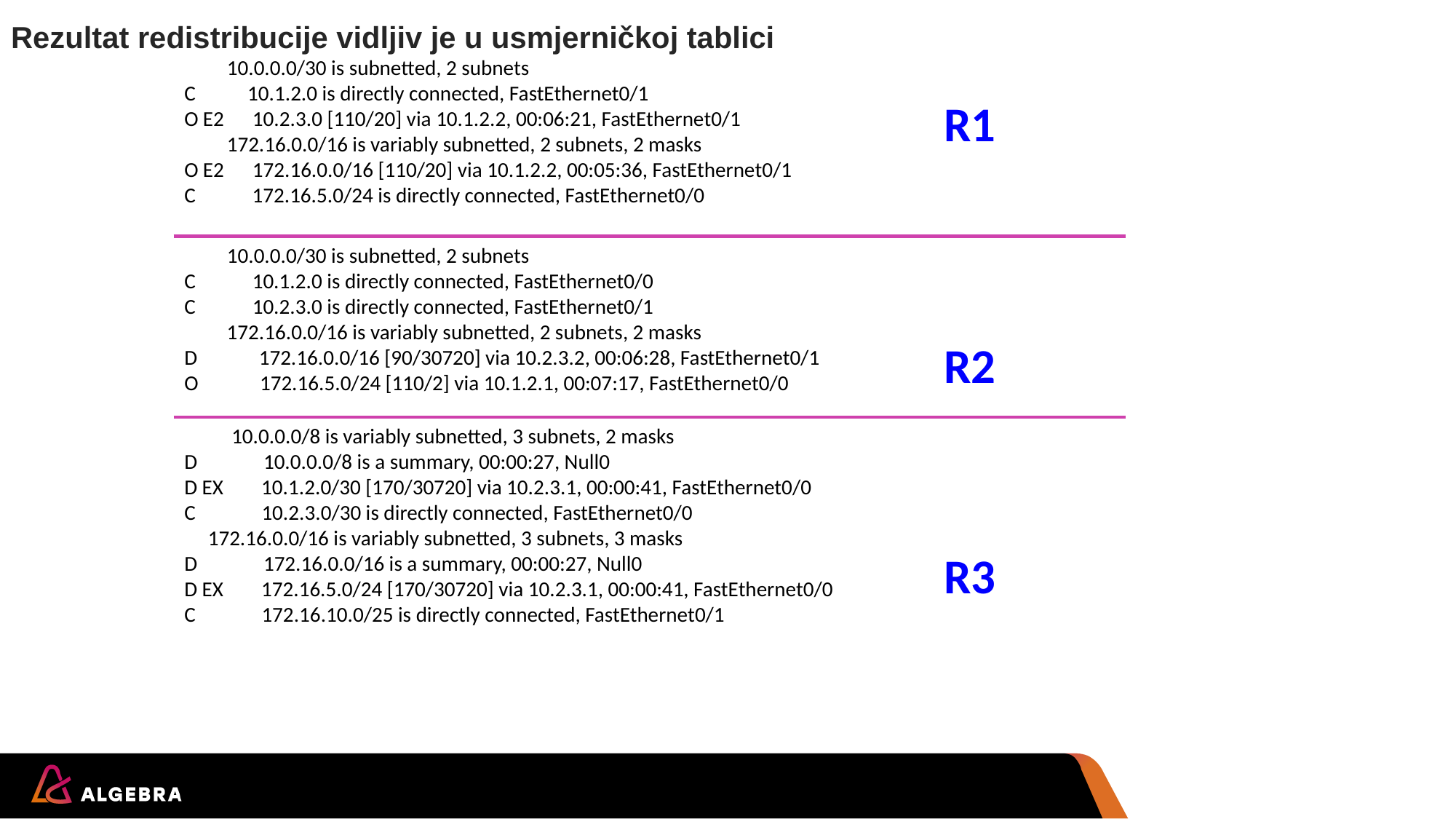

# Rezultat redistribucije vidljiv je u usmjerničkoj tablici
         10.0.0.0/30 is subnetted, 2 subnets
C           10.1.2.0 is directly connected, FastEthernet0/1
O E2      10.2.3.0 [110/20] via 10.1.2.2, 00:06:21, FastEthernet0/1
         172.16.0.0/16 is variably subnetted, 2 subnets, 2 masks
O E2      172.16.0.0/16 [110/20] via 10.1.2.2, 00:05:36, FastEthernet0/1
C            172.16.5.0/24 is directly connected, FastEthernet0/0
R1
         10.0.0.0/30 is subnetted, 2 subnets
C            10.1.2.0 is directly connected, FastEthernet0/0
C            10.2.3.0 is directly connected, FastEthernet0/1
         172.16.0.0/16 is variably subnetted, 2 subnets, 2 masks
D             172.16.0.0/16 [90/30720] via 10.2.3.2, 00:06:28, FastEthernet0/1
O             172.16.5.0/24 [110/2] via 10.1.2.1, 00:07:17, FastEthernet0/0
R2
          10.0.0.0/8 is variably subnetted, 3 subnets, 2 masks
D              10.0.0.0/8 is a summary, 00:00:27, Null0
D EX        10.1.2.0/30 [170/30720] via 10.2.3.1, 00:00:41, FastEthernet0/0
C              10.2.3.0/30 is directly connected, FastEthernet0/0
     172.16.0.0/16 is variably subnetted, 3 subnets, 3 masks
D              172.16.0.0/16 is a summary, 00:00:27, Null0
D EX        172.16.5.0/24 [170/30720] via 10.2.3.1, 00:00:41, FastEthernet0/0
C              172.16.10.0/25 is directly connected, FastEthernet0/1
R3